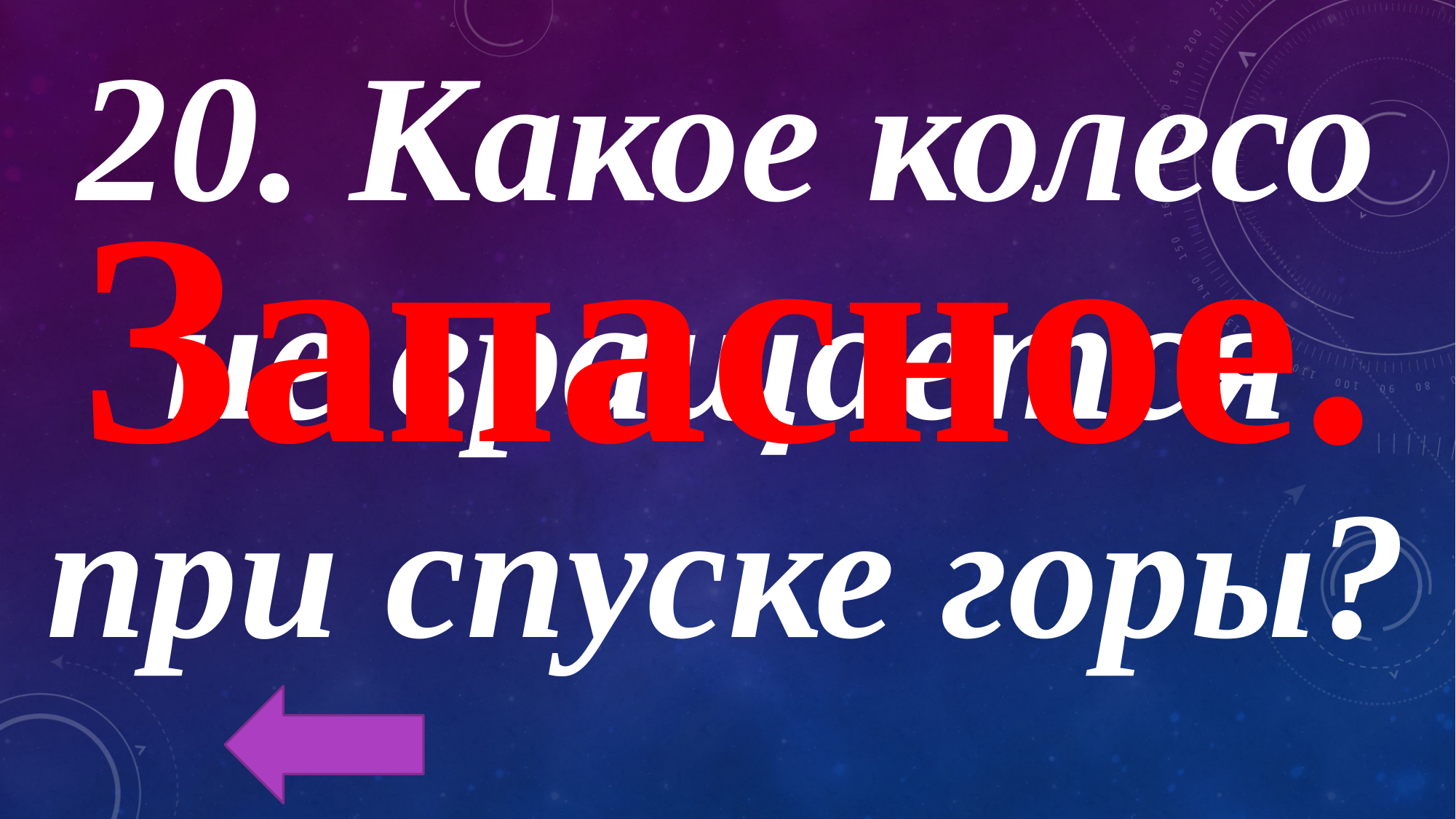

20. Какое колесо не вращается при спуске горы?
Запасное.